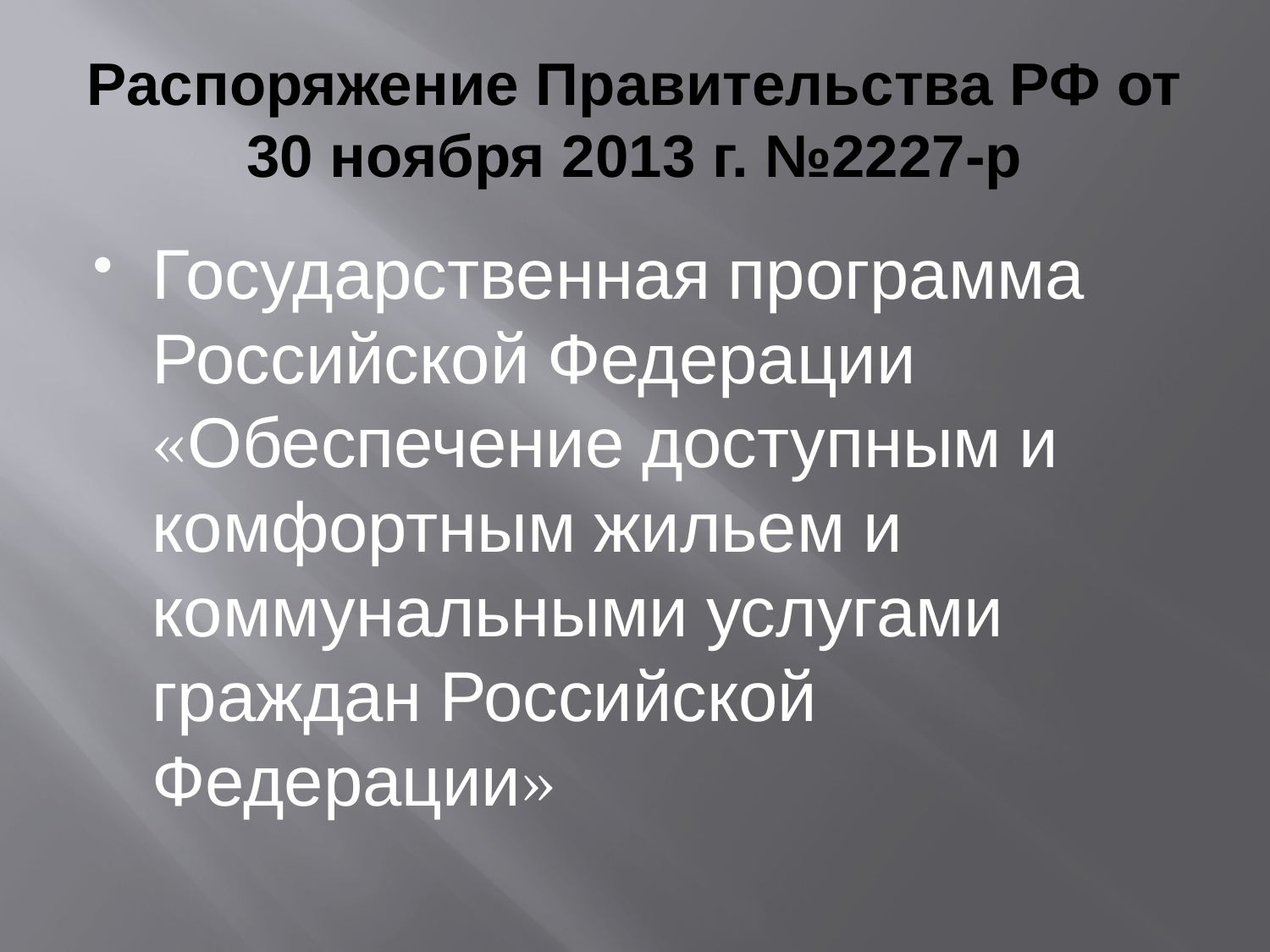

# Распоряжение Правительства РФ от 30 ноября 2013 г. №2227-р
Государственная программа Российской Федерации «Обеспечение доступным и комфортным жильем и коммунальными услугами граждан Российской Федерации»